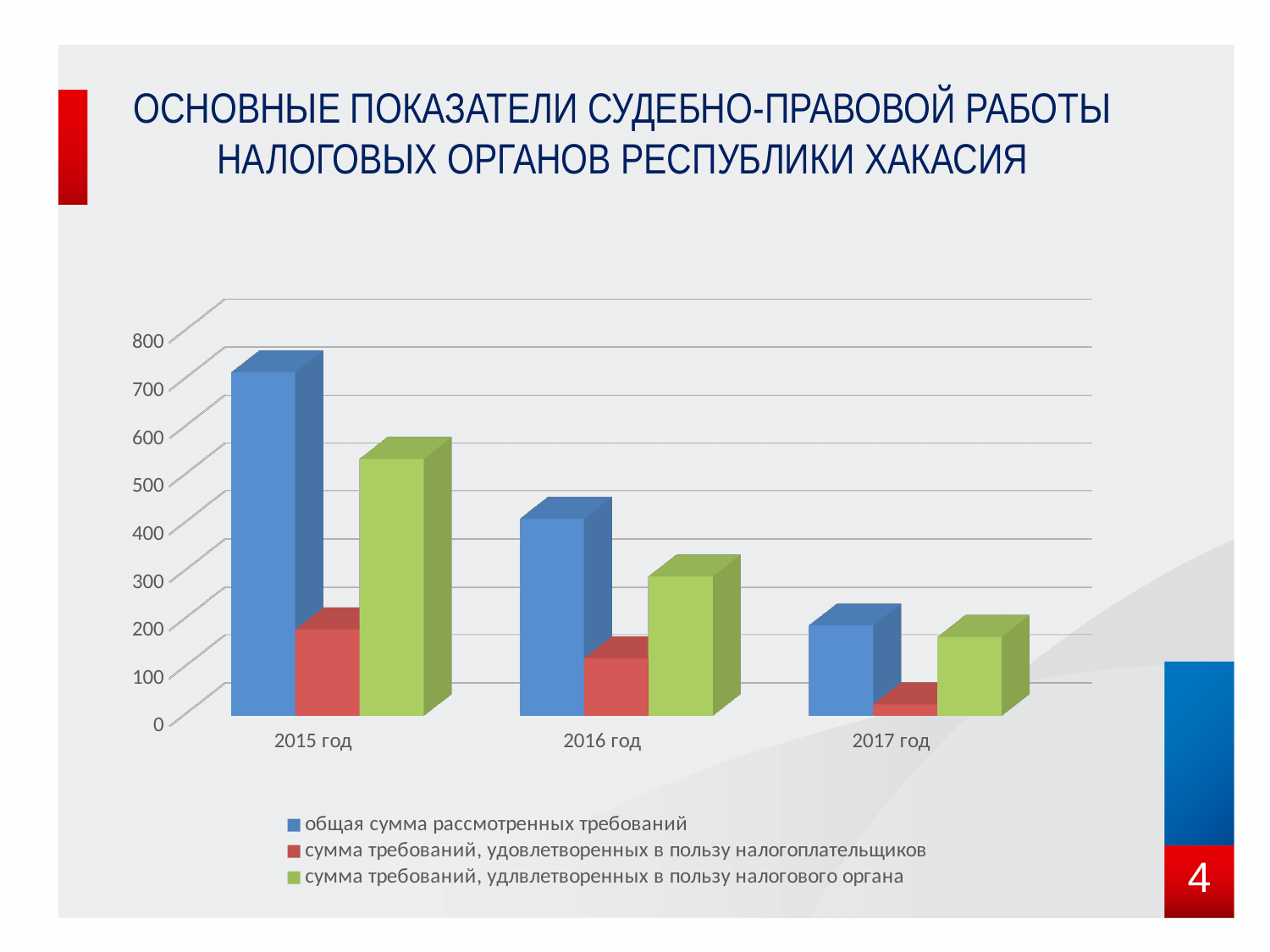

# Основные показатели судебно-правовой работы налоговых органов Республики Хакасия

[unsupported chart]

4